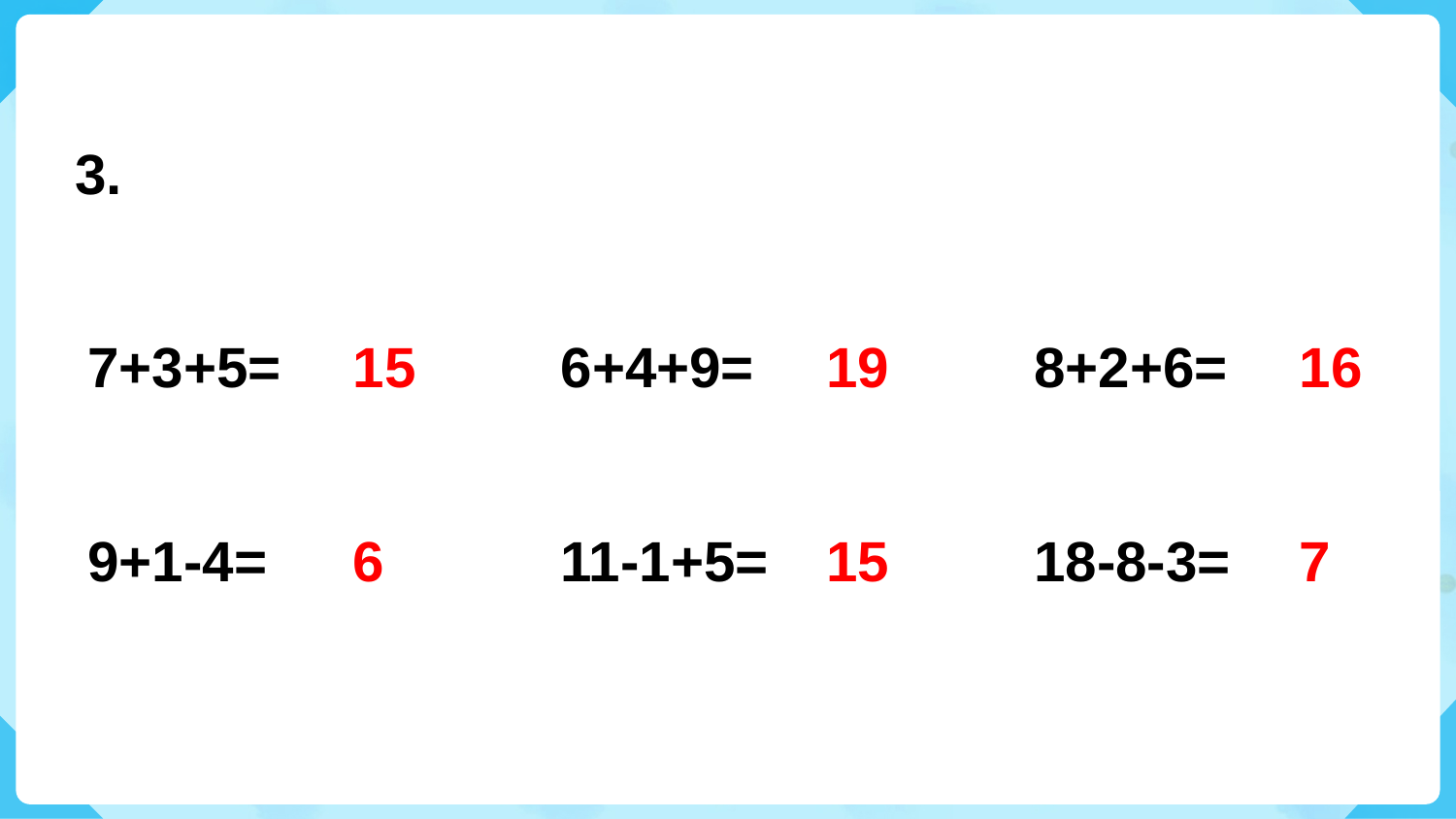

3.
7+3+5=
15
6+4+9=
19
8+2+6=
16
9+1-4=
6
11-1+5=
15
18-8-3=
7